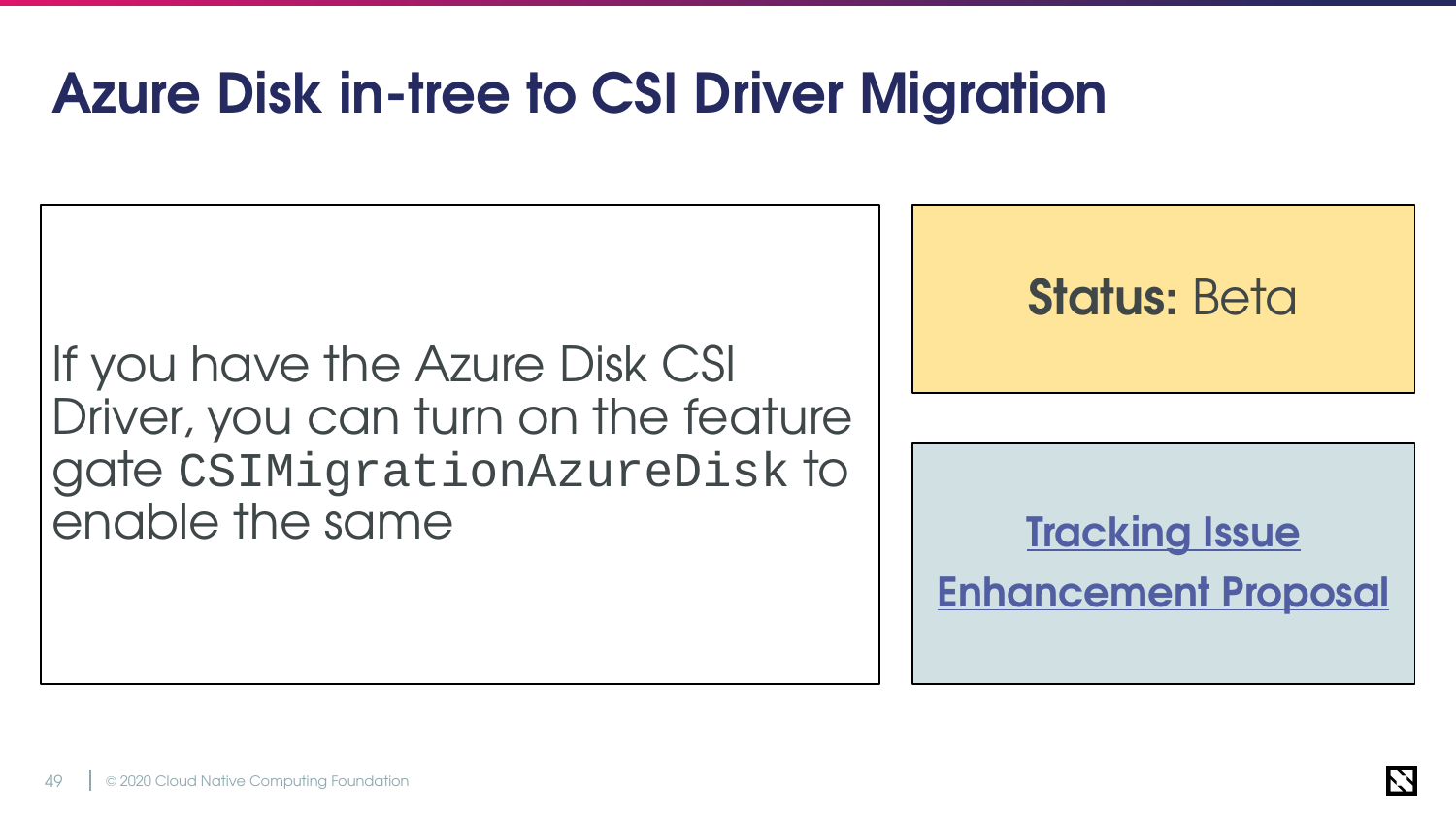

# Azure Disk in-tree to CSI Driver Migration
If you have the Azure Disk CSI Driver, you can turn on the feature gate CSIMigrationAzureDisk to enable the same
Status: Beta
Tracking Issue
Enhancement Proposal